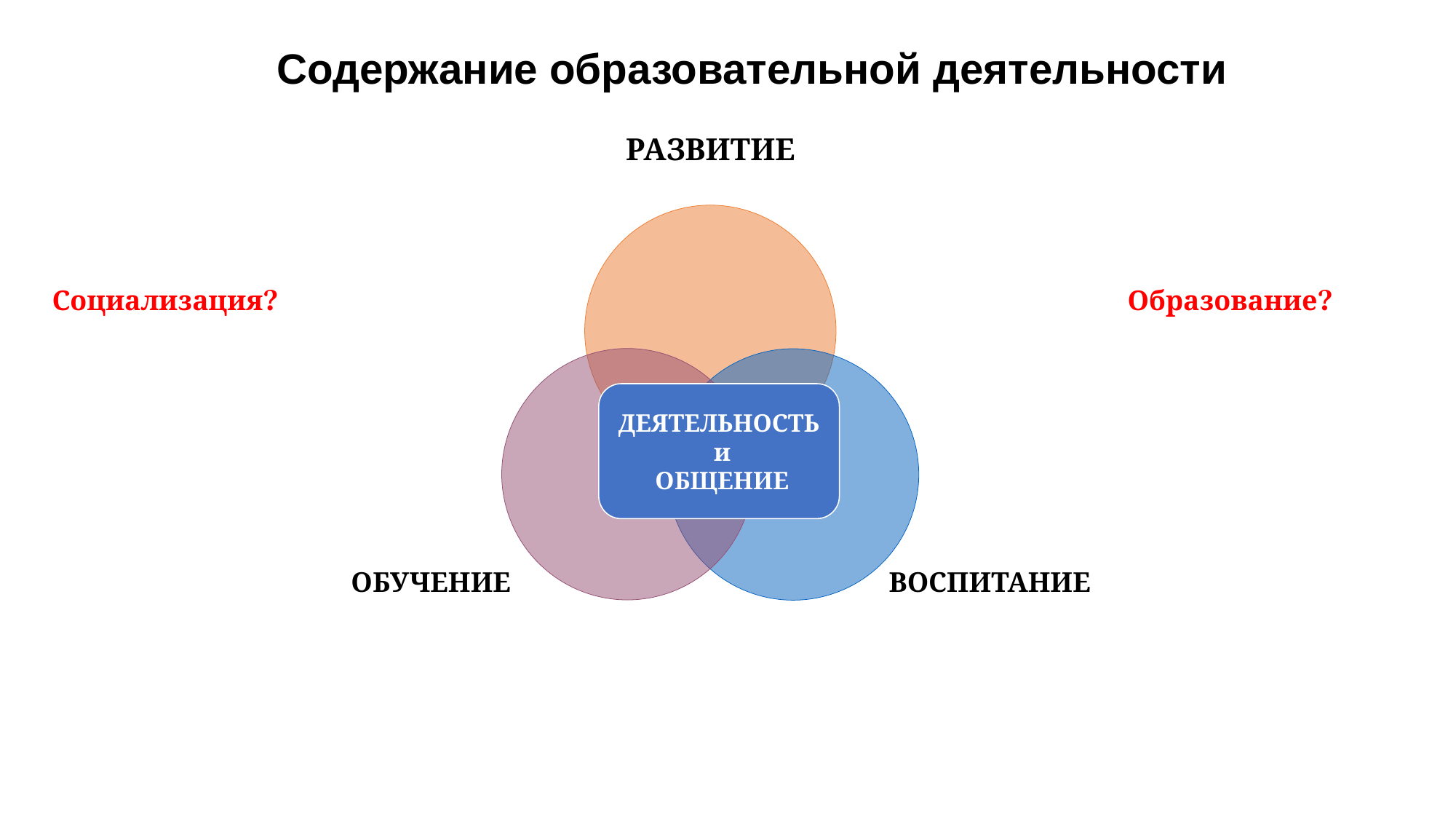

Содержание образовательной деятельности
РАЗВИТИЕ

ОБУЧЕНИЕ
ВОСПИТАНИЕ
Социализация?
Образование?
ДЕЯТЕЛЬНОСТЬ
 и
 ОБЩЕНИЕ